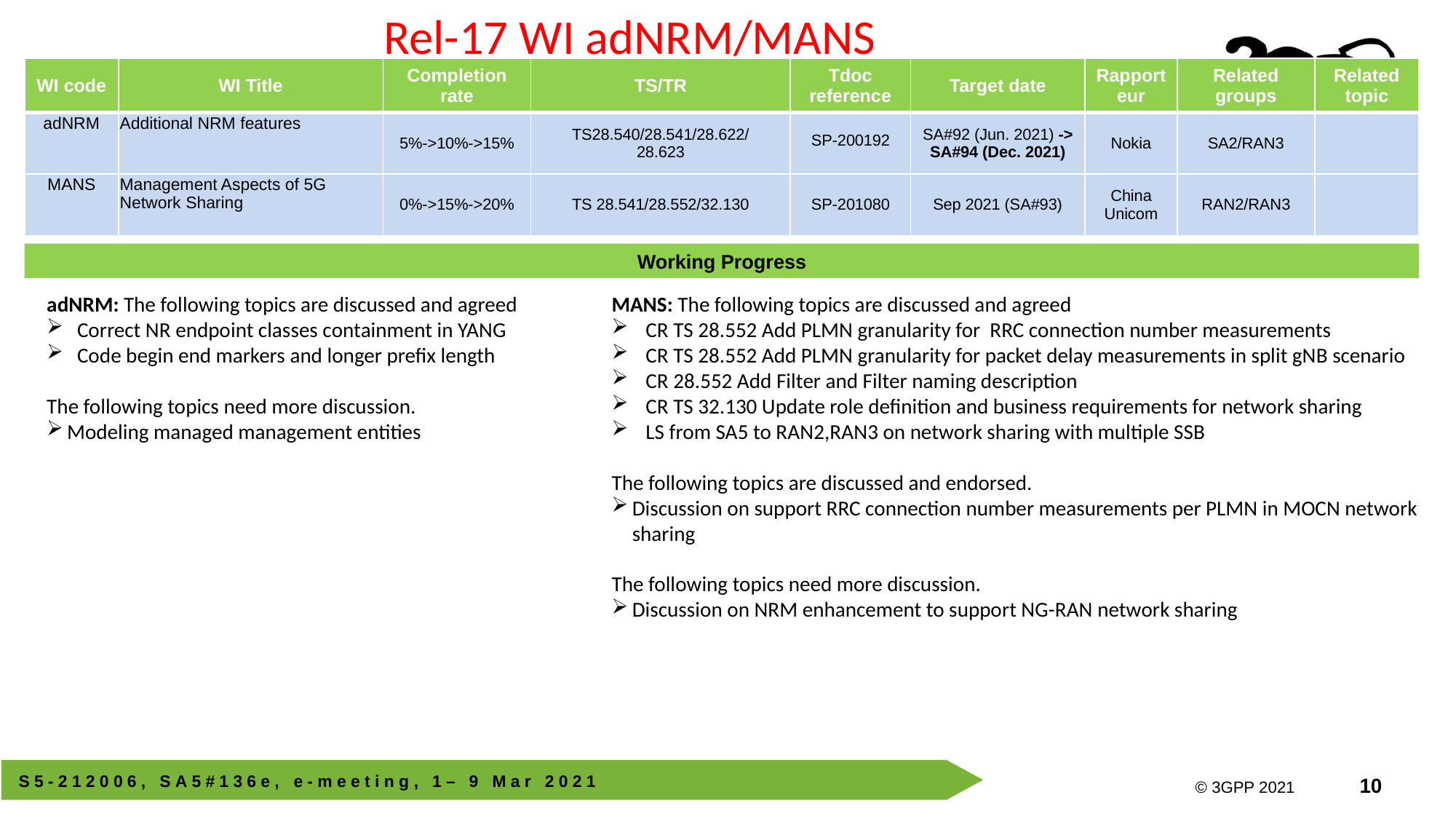

Rel-17 WI adNRM/MANS
| WI code | WI Title | Completion rate | TS/TR | Tdoc reference | Target date | Rapporteur | Related groups | Related topic |
| --- | --- | --- | --- | --- | --- | --- | --- | --- |
| adNRM | Additional NRM features | 5%->10%->15% | TS28.540/28.541/28.622/ 28.623 | SP-200192 | SA#92 (Jun. 2021) -> SA#94 (Dec. 2021) | Nokia | SA2/RAN3 |  |
| MANS | Management Aspects of 5G Network Sharing | 0%->15%->20% | TS 28.541/28.552/32.130 | SP-201080 | Sep 2021 (SA#93) | China Unicom | RAN2/RAN3 |  |
Working Progress
adNRM: The following topics are discussed and agreed
 Correct NR endpoint classes containment in YANG
 Code begin end markers and longer prefix length

The following topics need more discussion.
Modeling managed management entities

MANS: The following topics are discussed and agreed
CR TS 28.552 Add PLMN granularity for  RRC connection number measurements
CR TS 28.552 Add PLMN granularity for packet delay measurements in split gNB scenario
CR 28.552 Add Filter and Filter naming description
CR TS 32.130 Update role definition and business requirements for network sharing
LS from SA5 to RAN2,RAN3 on network sharing with multiple SSB

The following topics are discussed and endorsed.
Discussion on support RRC connection number measurements per PLMN in MOCN network sharing

The following topics need more discussion.
Discussion on NRM enhancement to support NG-RAN network sharing